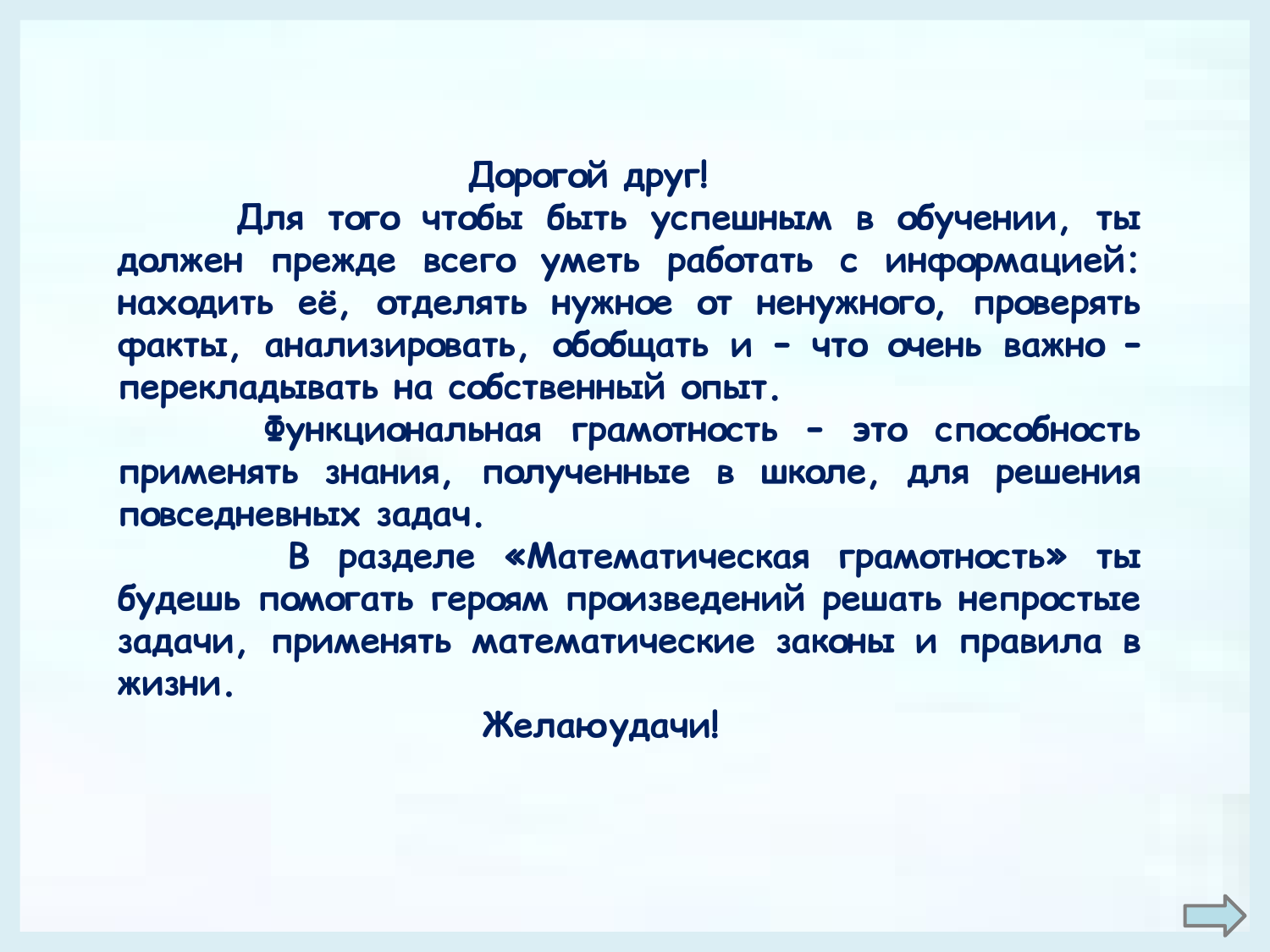

Дорогой друг!
     Для того чтобы быть успешным в обучении, ты должен прежде всего уметь работать с информацией: находить её, отделять нужное от ненужного, проверять факты, анализировать, обобщать и – что очень важно – перекладывать на собственный опыт.
     Функциональная грамотность – это способность применять знания, полученные в школе, для решения повседневных задач.
      В разделе «Математическая грамотность» ты будешь помогать героям произведений решать непростые задачи, применять математические законы и правила в жизни.
                        Желаю удачи!